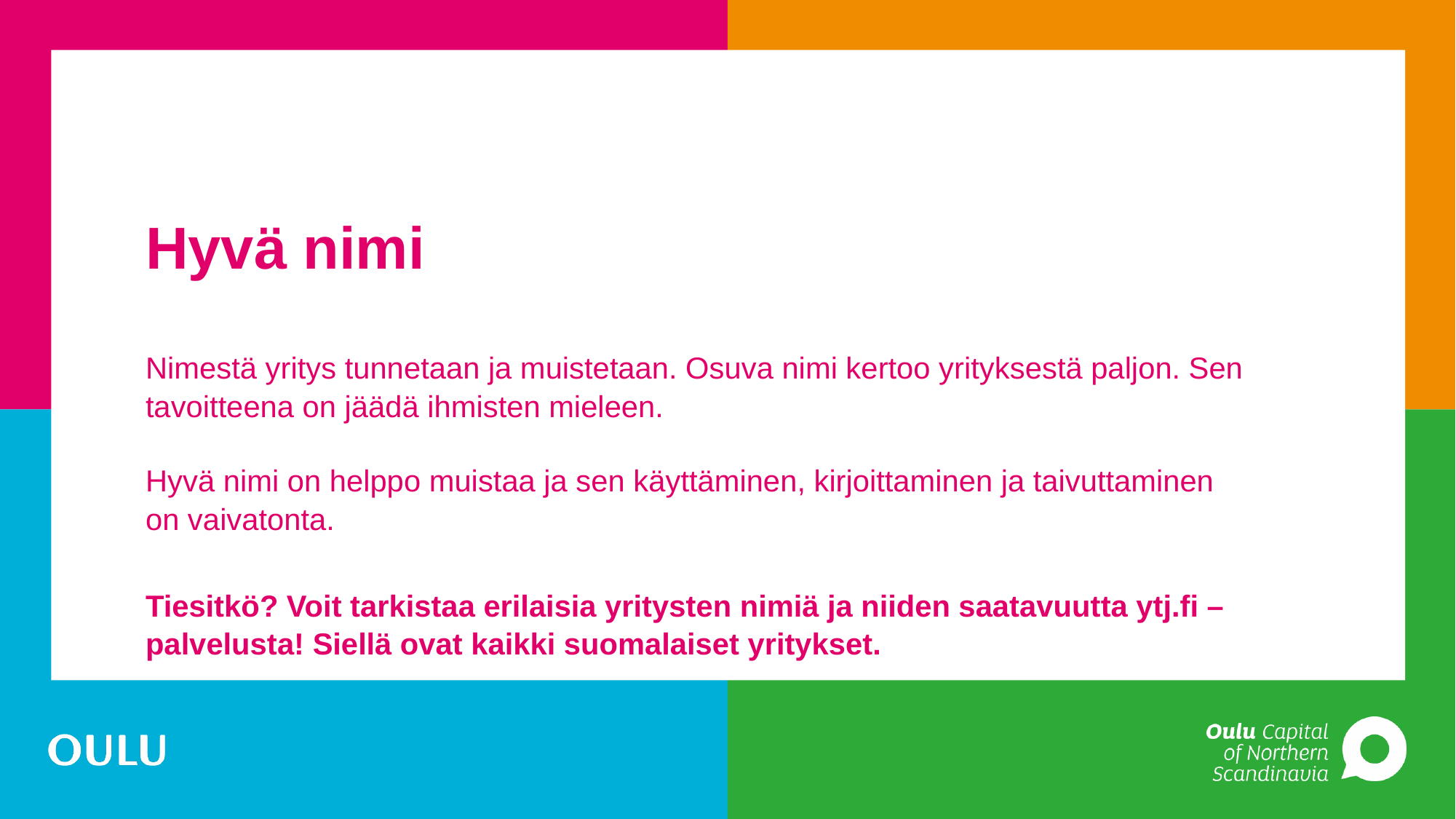

#
Hyvä nimi
Nimestä yritys tunnetaan ja muistetaan. Osuva nimi kertoo yrityksestä paljon. Sen tavoitteena on jäädä ihmisten mieleen.
Hyvä nimi on helppo muistaa ja sen käyttäminen, kirjoittaminen ja taivuttaminen on vaivatonta.
Tiesitkö? Voit tarkistaa erilaisia yritysten nimiä ja niiden saatavuutta ytj.fi –palvelusta! Siellä ovat kaikki suomalaiset yritykset.